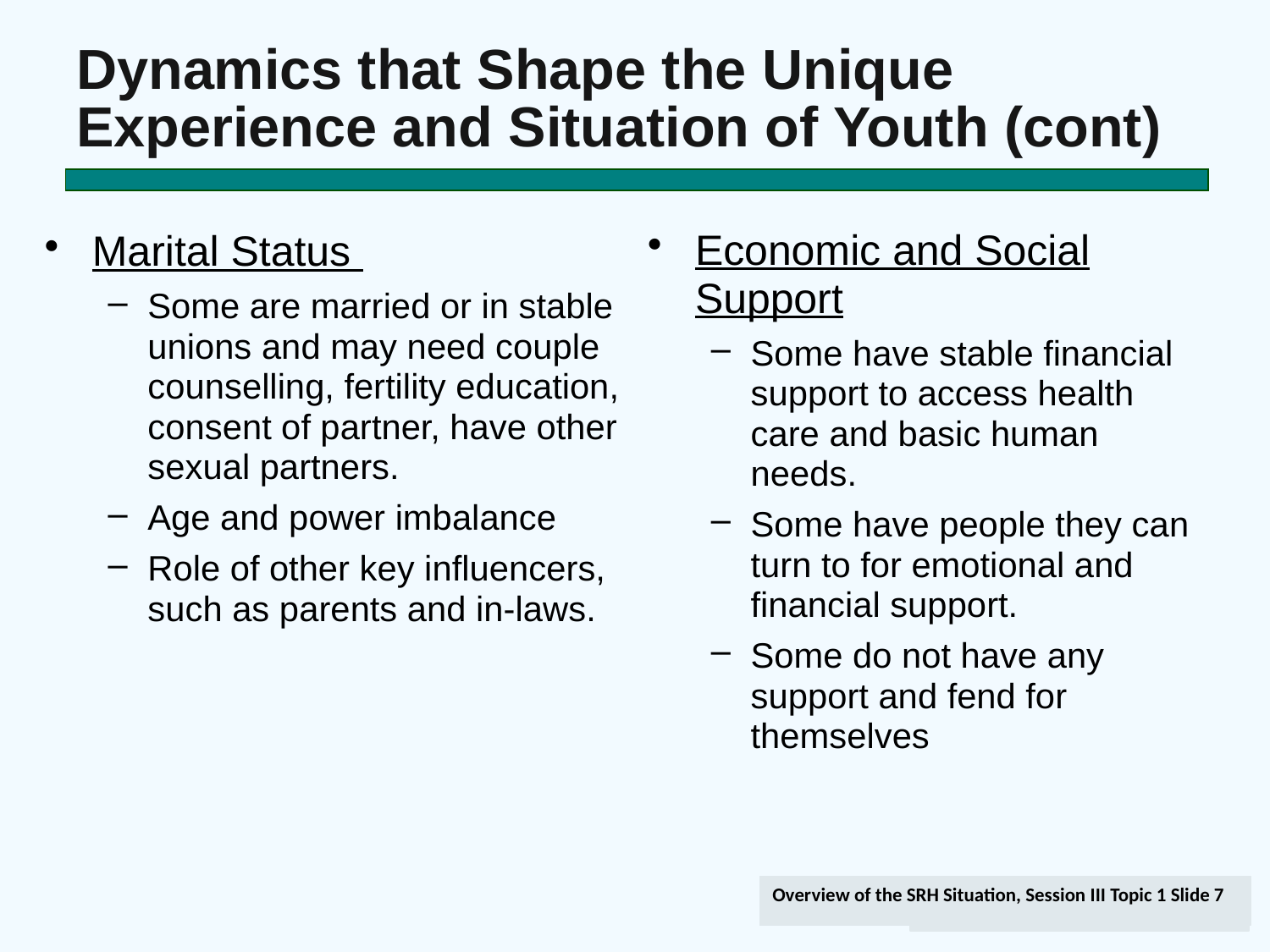

# Dynamics that Shape the Unique Experience and Situation of Youth (cont)
Economic and Social Support
Some have stable financial support to access health care and basic human needs.
Some have people they can turn to for emotional and financial support.
Some do not have any support and fend for themselves

Marital Status
Some are married or in stable unions and may need couple counselling, fertility education, consent of partner, have other sexual partners.
Age and power imbalance
Role of other key influencers, such as parents and in-laws.

AYSRH Topic 1, Slide 7

Overview of the SRH Situation, Session III Topic 1 Slide 7